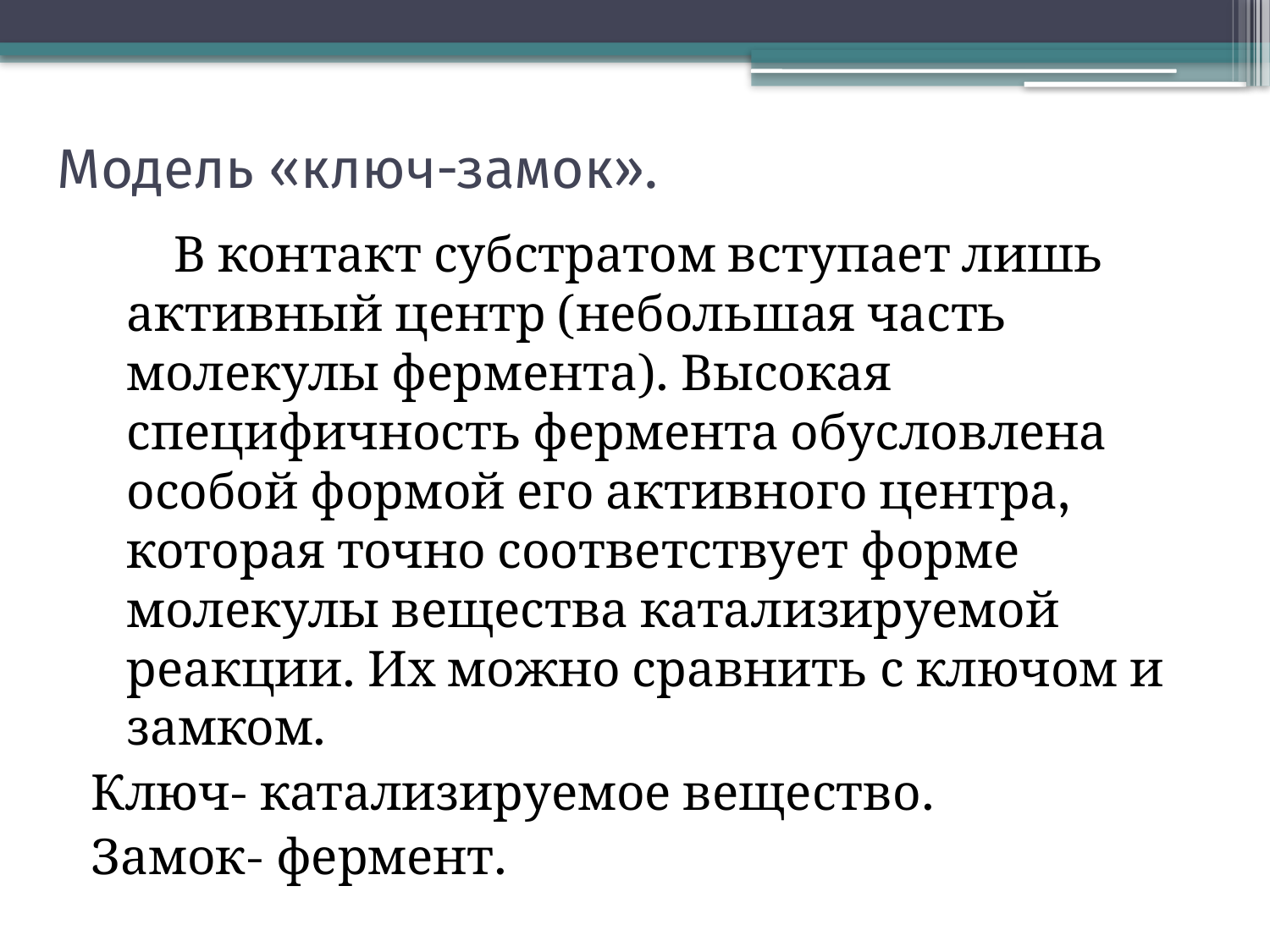

# Модель «ключ-замок».
       В контакт субстратом вступает лишь активный центр (небольшая часть молекулы фермента). Высокая специфичность фермента обусловлена особой формой его активного центра, которая точно соответствует форме молекулы вещества катализируемой реакции. Их можно сравнить с ключом и замком.
Ключ- катализируемое вещество.
Замок- фермент.